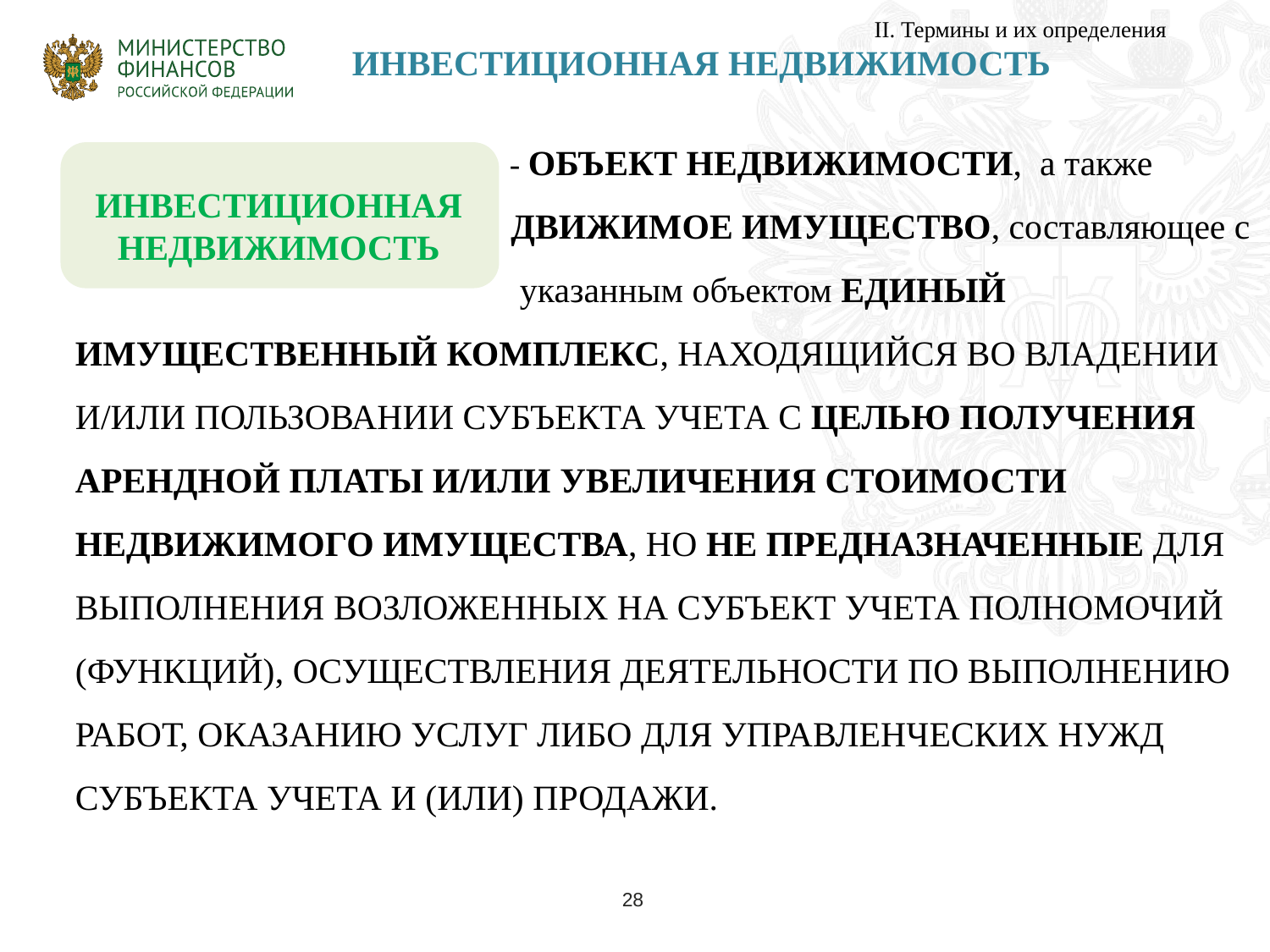

II. Термины и их определения
# ИНВЕСТИЦИОННАЯ НЕДВИЖИМОСТЬ
                                                      - ОБЪЕКТ НЕДВИЖИМОСТИ,  а также
                                                 ДВИЖИМОЕ ИМУЩЕСТВО, составляющее с
                                                  указанным объектом ЕДИНЫЙ ИМУЩЕСТВЕННЫЙ КОМПЛЕКС, НАХОДЯЩИЙСЯ ВО ВЛАДЕНИИ И/ИЛИ ПОЛЬЗОВАНИИ СУБЪЕКТА УЧЕТА С ЦЕЛЬЮ ПОЛУЧЕНИЯ АРЕНДНОЙ ПЛАТЫ И/ИЛИ УВЕЛИЧЕНИЯ СТОИМОСТИ НЕДВИЖИМОГО ИМУЩЕСТВА, НО НЕ ПРЕДНАЗНАЧЕННЫЕ ДЛЯ ВЫПОЛНЕНИЯ ВОЗЛОЖЕННЫХ НА СУБЪЕКТ УЧЕТА ПОЛНОМОЧИЙ (ФУНКЦИЙ), ОСУЩЕСТВЛЕНИЯ ДЕЯТЕЛЬНОСТИ ПО ВЫПОЛНЕНИЮ РАБОТ, ОКАЗАНИЮ УСЛУГ ЛИБО ДЛЯ УПРАВЛЕНЧЕСКИХ НУЖД СУБЪЕКТА УЧЕТА И (ИЛИ) ПРОДАЖИ.

ИНВЕСТИЦИОННАЯ НЕДВИЖИМОСТЬ

28